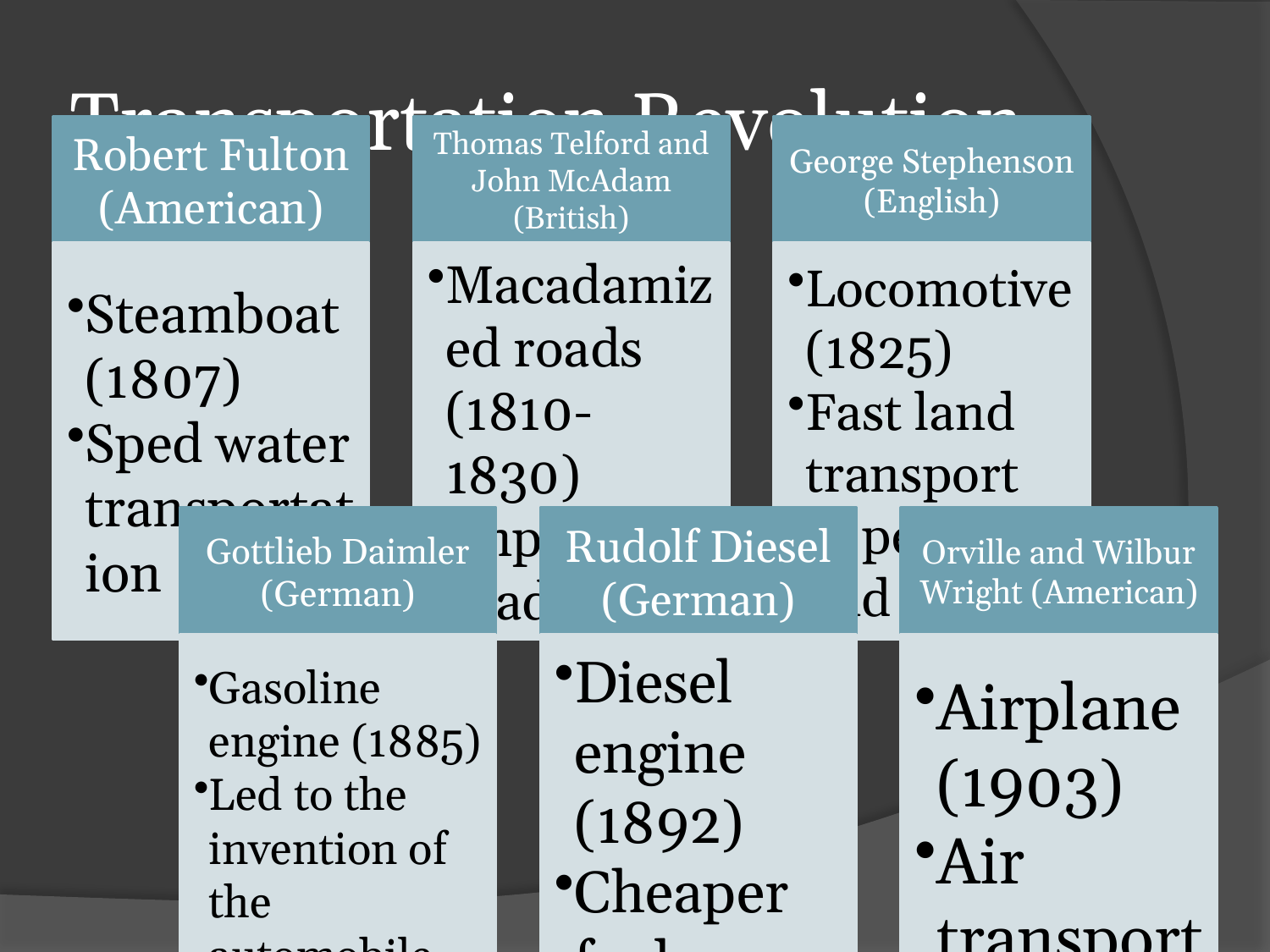

# Transportation Revolution
Thomas Telford and John McAdam (British)
Gasoline engine (1885)
Diesel engine (1892)
Airplane (1903)